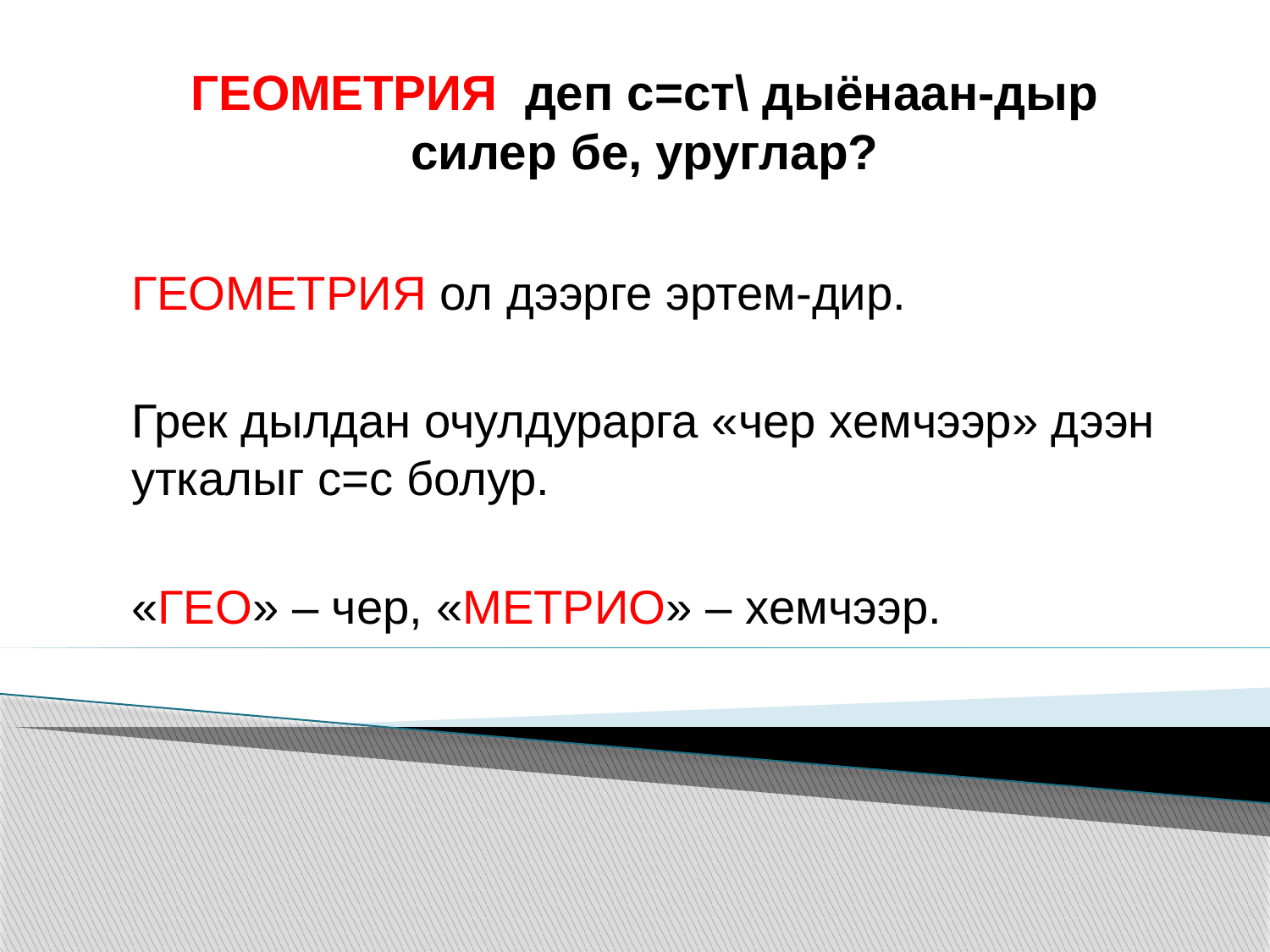

# ГЕОМЕТРИЯ  деп с=ст\ дыёнаан-дыр силер бе, уруглар?
ГЕОМЕТРИЯ ол дээрге эртем-дир.

Грек дылдан очулдурарга «чер хемчээр» дээн уткалыг с=с болур.

«ГЕО» – чер, «МЕТРИО» – хемчээр.